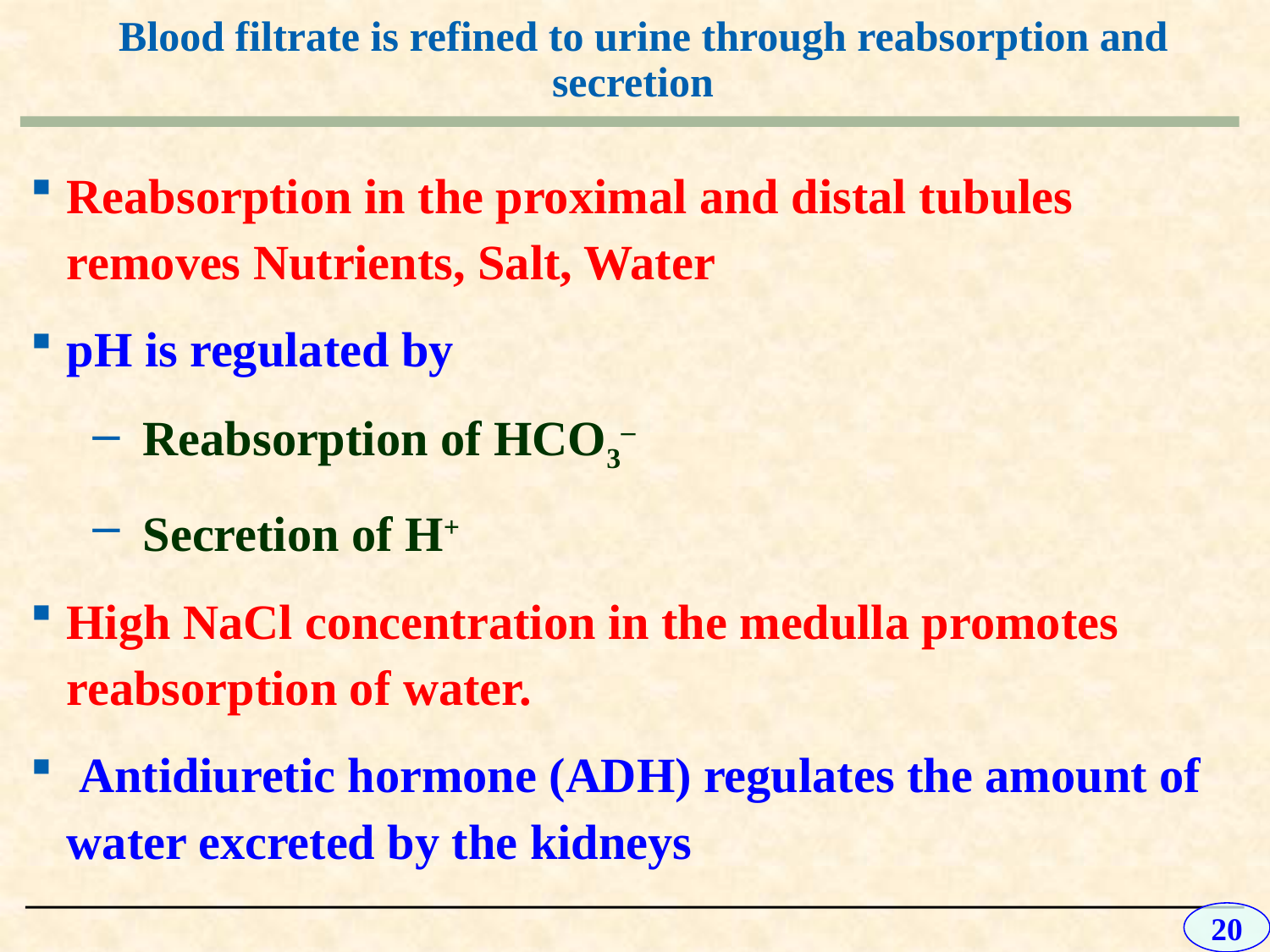

# Blood filtrate is refined to urine through reabsorption and secretion

Reabsorption in the proximal and distal tubules removes Nutrients, Salt, Water
pH is regulated by
Reabsorption of HCO3–
Secretion of H+
High NaCl concentration in the medulla promotes reabsorption of water.
 Antidiuretic hormone (ADH) regulates the amount of water excreted by the kidneys
20